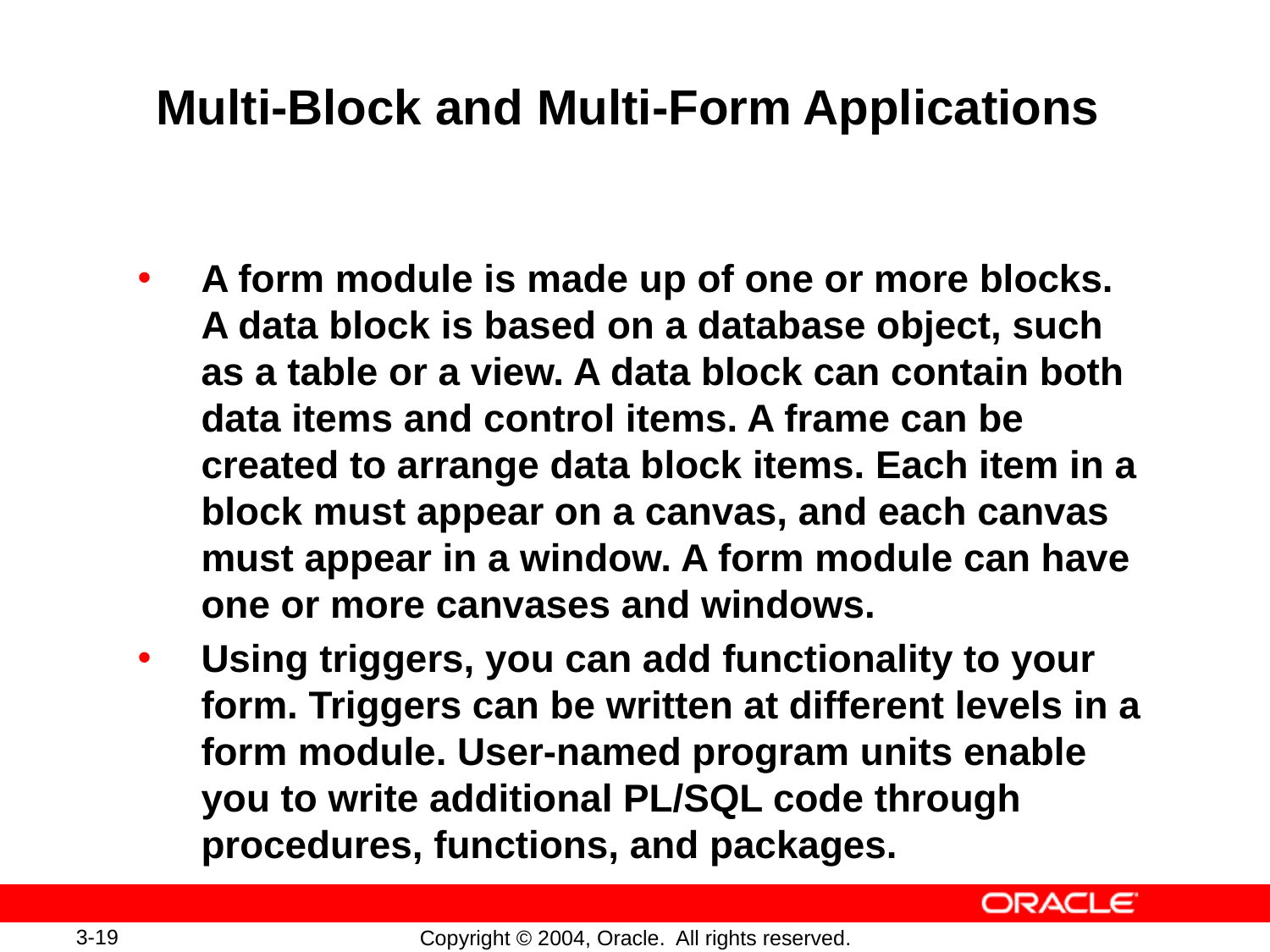

# Multi-Block and Multi-Form Applications
A form module is made up of one or more blocks. A data block is based on a database object, such as a table or a view. A data block can contain both data items and control items. A frame can be created to arrange data block items. Each item in a block must appear on a canvas, and each canvas must appear in a window. A form module can have one or more canvases and windows.
Using triggers, you can add functionality to your form. Triggers can be written at different levels in a form module. User-named program units enable you to write additional PL/SQL code through procedures, functions, and packages.